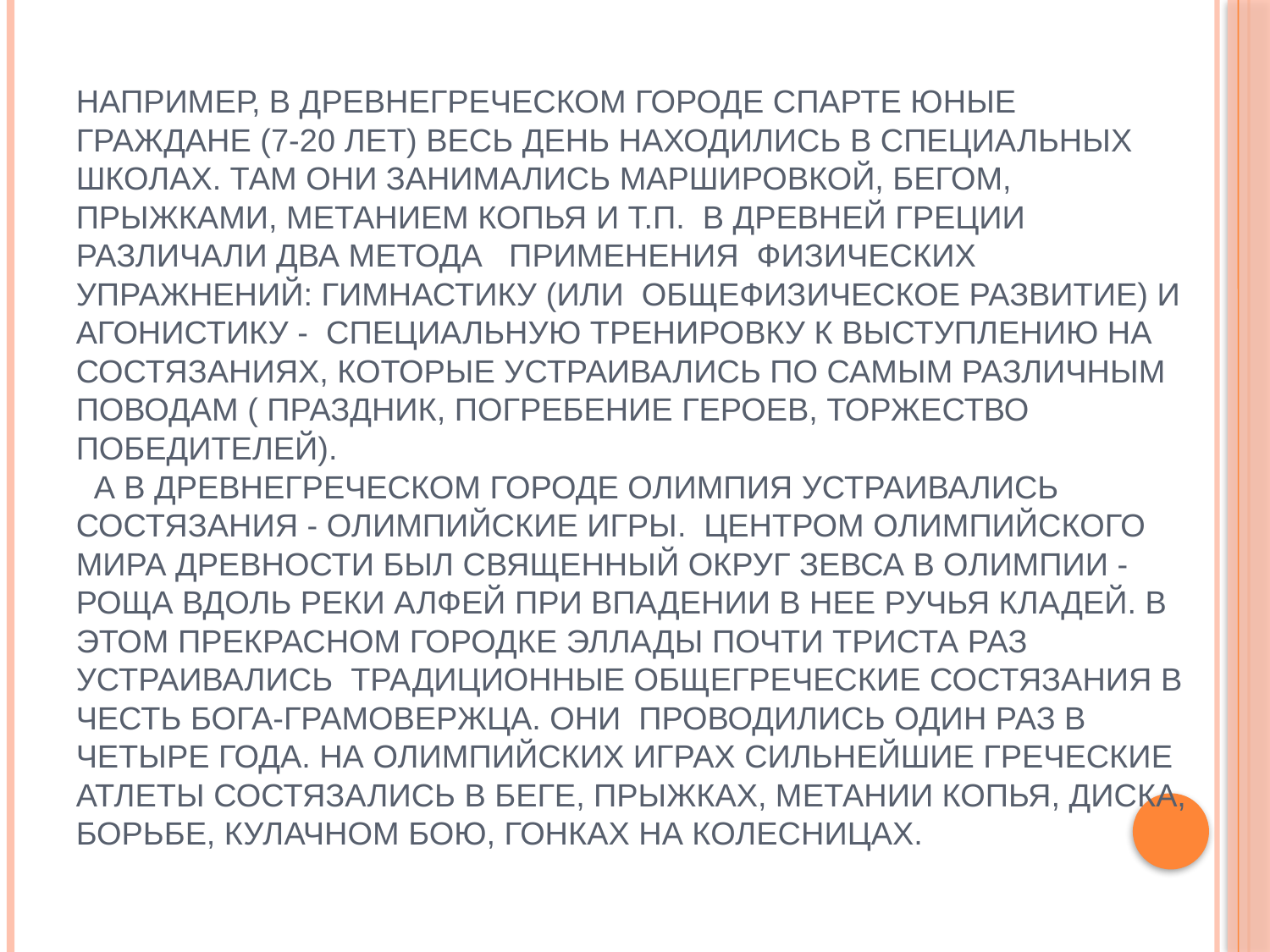

# Например, в древнегреческом городе Спарте юные граждане (7-20 лет) весь день находились в специальных школах. Там они занимались маршировкой, бегом, прыжками, метанием копья и т.п.  В Древней Греции различали два метода   применения  физических упражнений: гимнастику (или  общефизическое развитие) и агонистику -  специальную тренировку к выступлению на состязаниях, которые устраивались по самым различным поводам ( праздник, погребение героев, торжество победителей). А в древнегреческом городе Олимпия устраивались  состязания - Олимпийские игры.  Центром олимпийского  мира древности был священный округ Зевса в Олимпии - роща вдоль реки Алфей при впадении в нее ручья Кладей. В этом прекрасном городке Эллады почти триста раз устраивались  традиционные общегреческие состязания в честь бога-грамовержца. Они  проводились один раз в четыре года. На Олимпийских играх сильнейшие греческие атлеты состязались в беге, прыжках, метании копья, диска, борьбе, кулачном бою, гонках на колесницах.